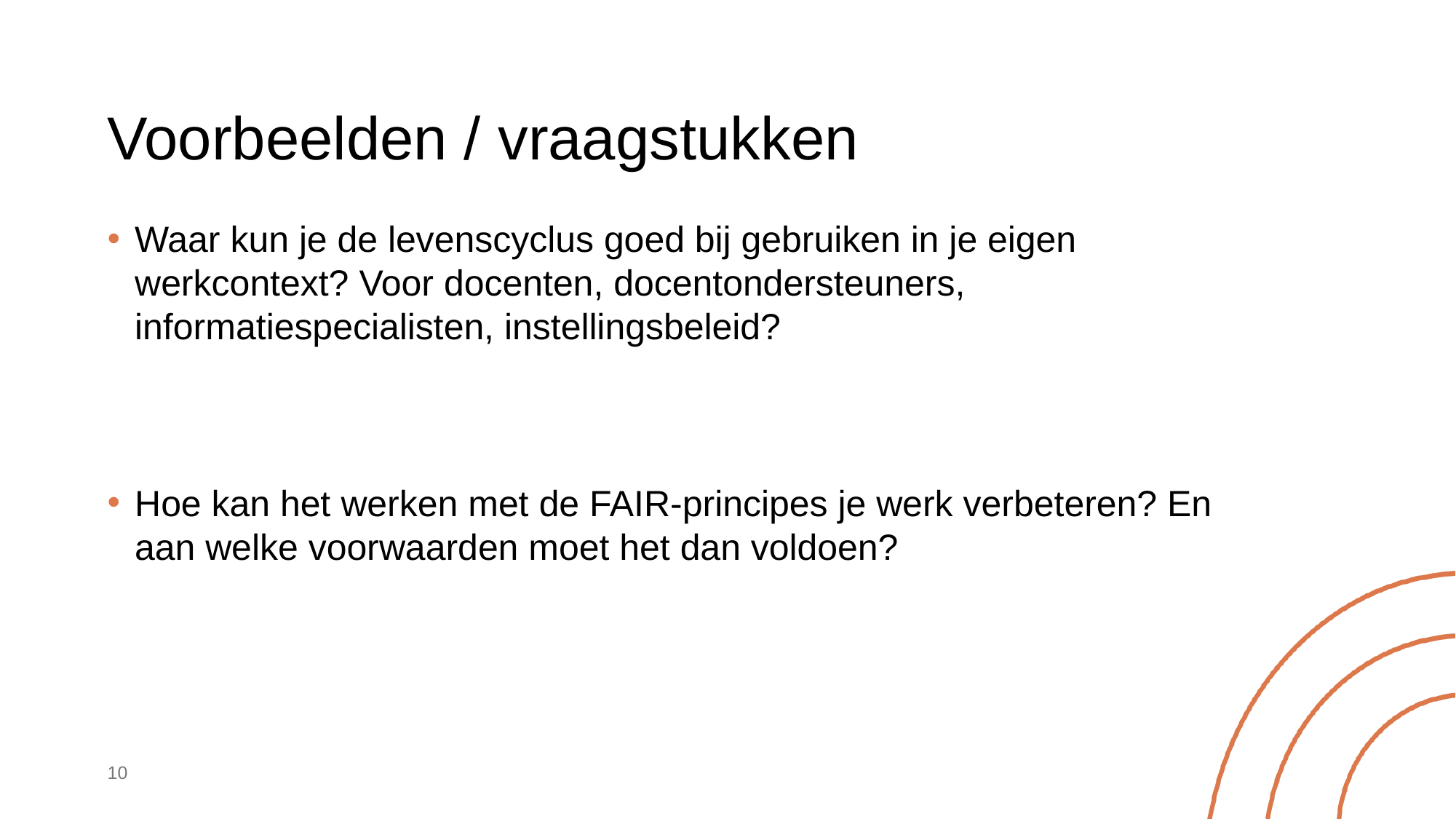

# Voorbeelden / vraagstukken
Waar kun je de levenscyclus goed bij gebruiken in je eigen werkcontext? Voor docenten, docentondersteuners, informatiespecialisten, instellingsbeleid?

Hoe kan het werken met de FAIR-principes je werk verbeteren? En aan welke voorwaarden moet het dan voldoen?

10